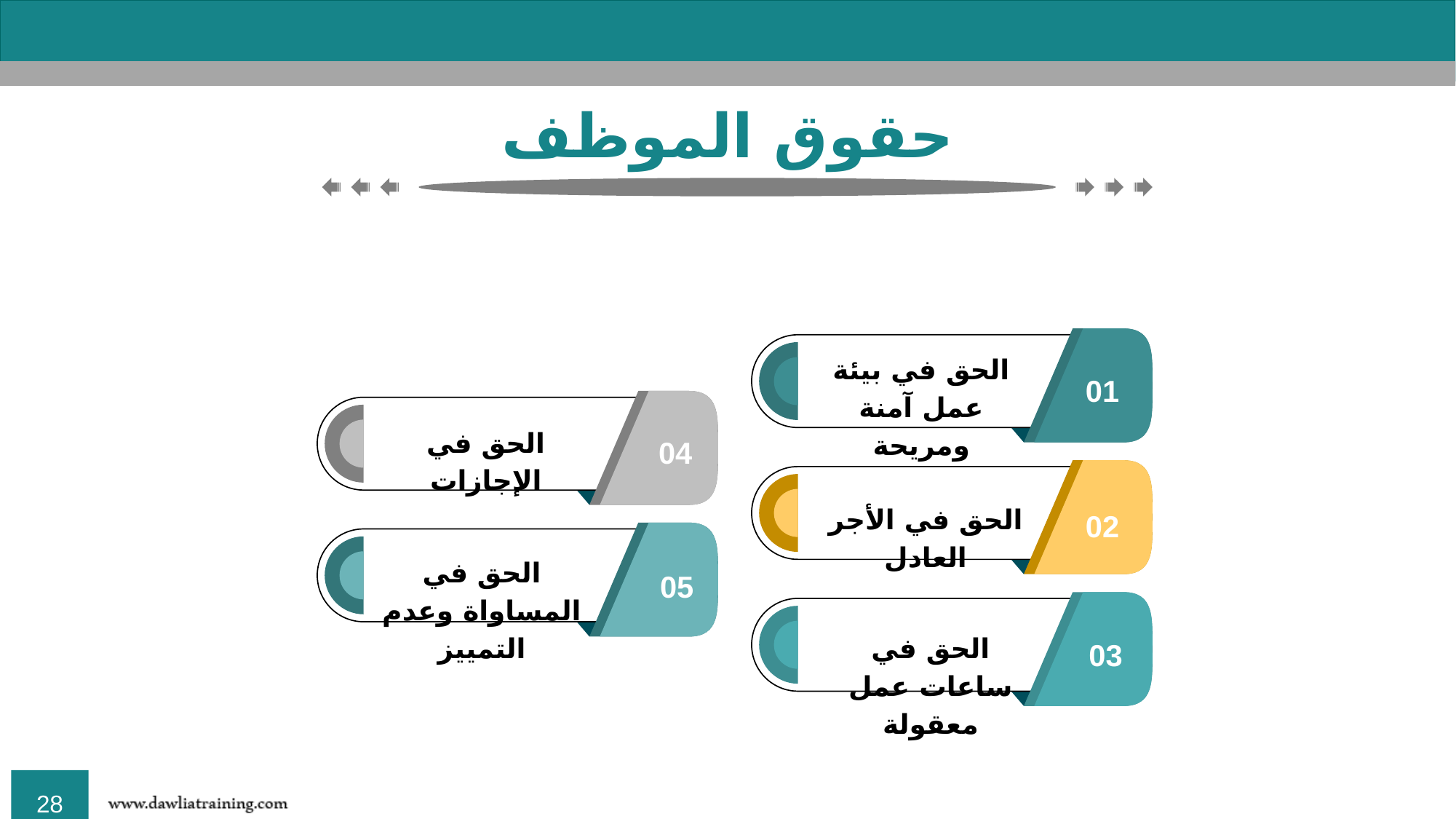

حقوق الموظف

الحق في بيئة عمل آمنة ومريحة
01

الحق في الإجازات
04

الحق في الأجر العادل
02

الحق في المساواة وعدم التمييز
05

الحق في ساعات عمل معقولة
03